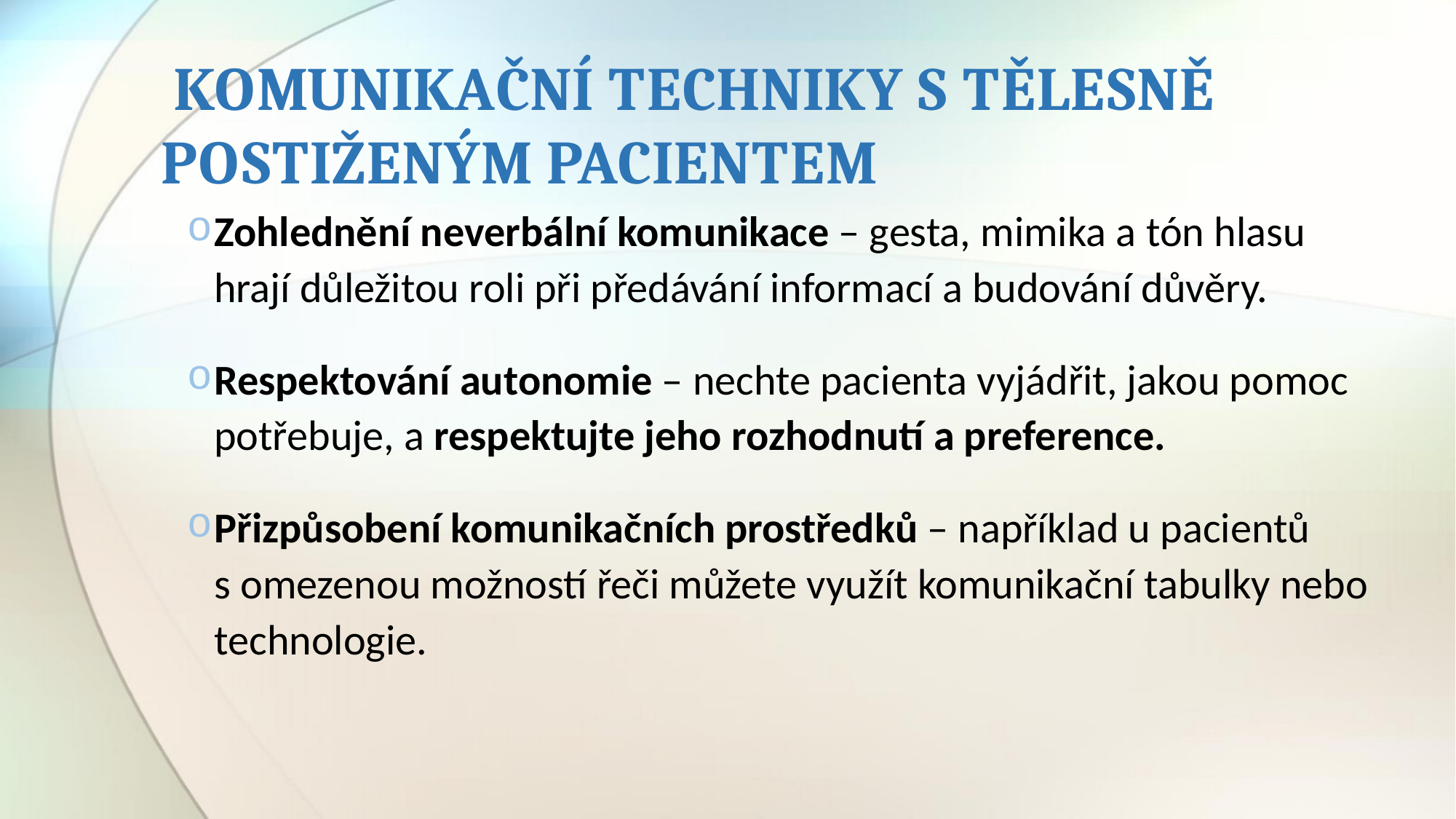

# KOMUNIKAČNÍ TECHNIKY S TĚLESNĚ POSTIŽENÝM PACIENTEM
Zohlednění neverbální komunikace – gesta, mimika a tón hlasu hrají důležitou roli při předávání informací a budování důvěry.
Respektování autonomie – nechte pacienta vyjádřit, jakou pomoc potřebuje, a respektujte jeho rozhodnutí a preference.
Přizpůsobení komunikačních prostředků – například u pacientů
s omezenou možností řeči můžete využít komunikační tabulky nebo technologie.